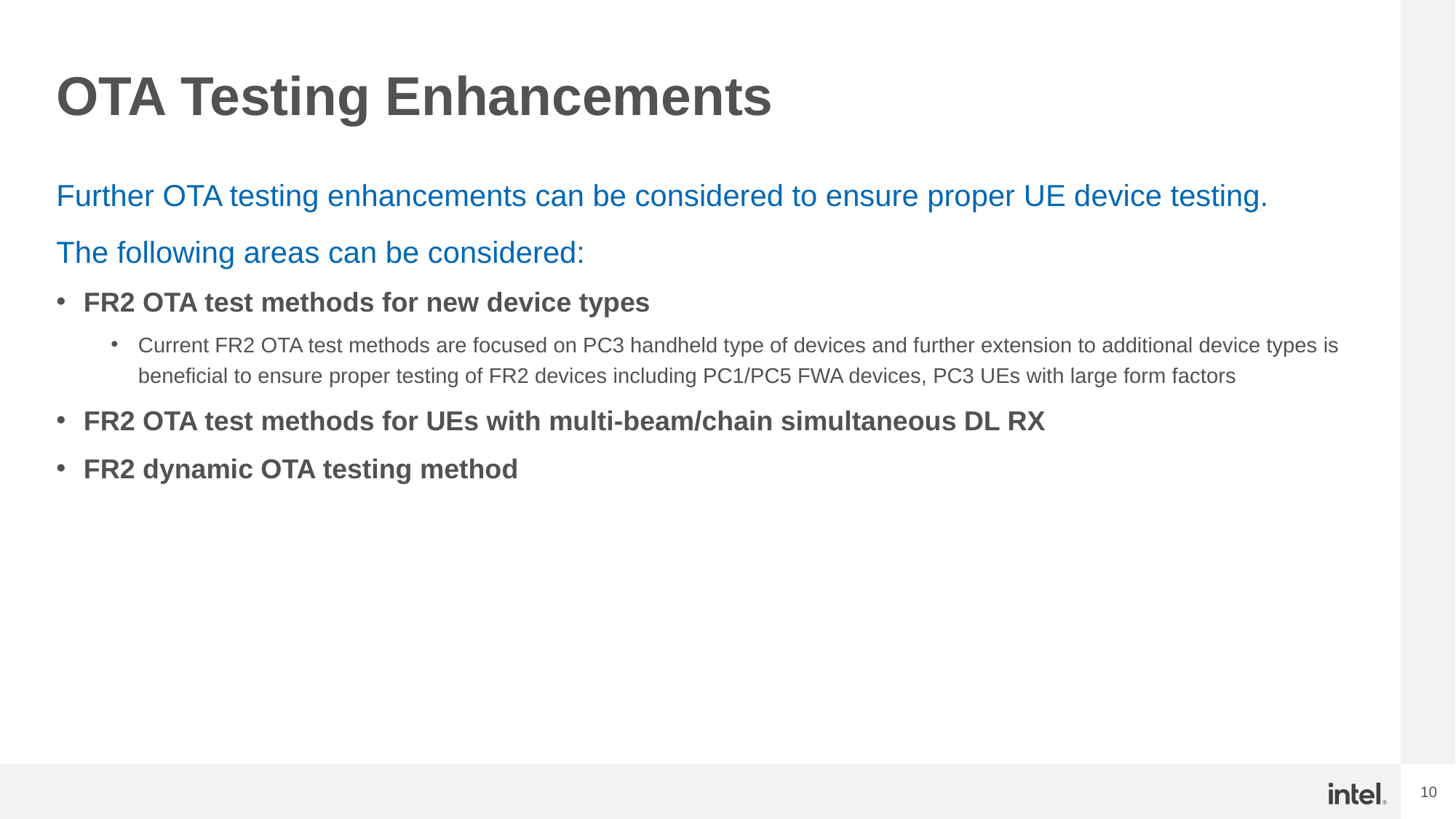

# OTA Testing Enhancements
Further OTA testing enhancements can be considered to ensure proper UE device testing.
The following areas can be considered:
FR2 OTA test methods for new device types
Current FR2 OTA test methods are focused on PC3 handheld type of devices and further extension to additional device types is beneficial to ensure proper testing of FR2 devices including PC1/PC5 FWA devices, PC3 UEs with large form factors
FR2 OTA test methods for UEs with multi-beam/chain simultaneous DL RX
FR2 dynamic OTA testing method